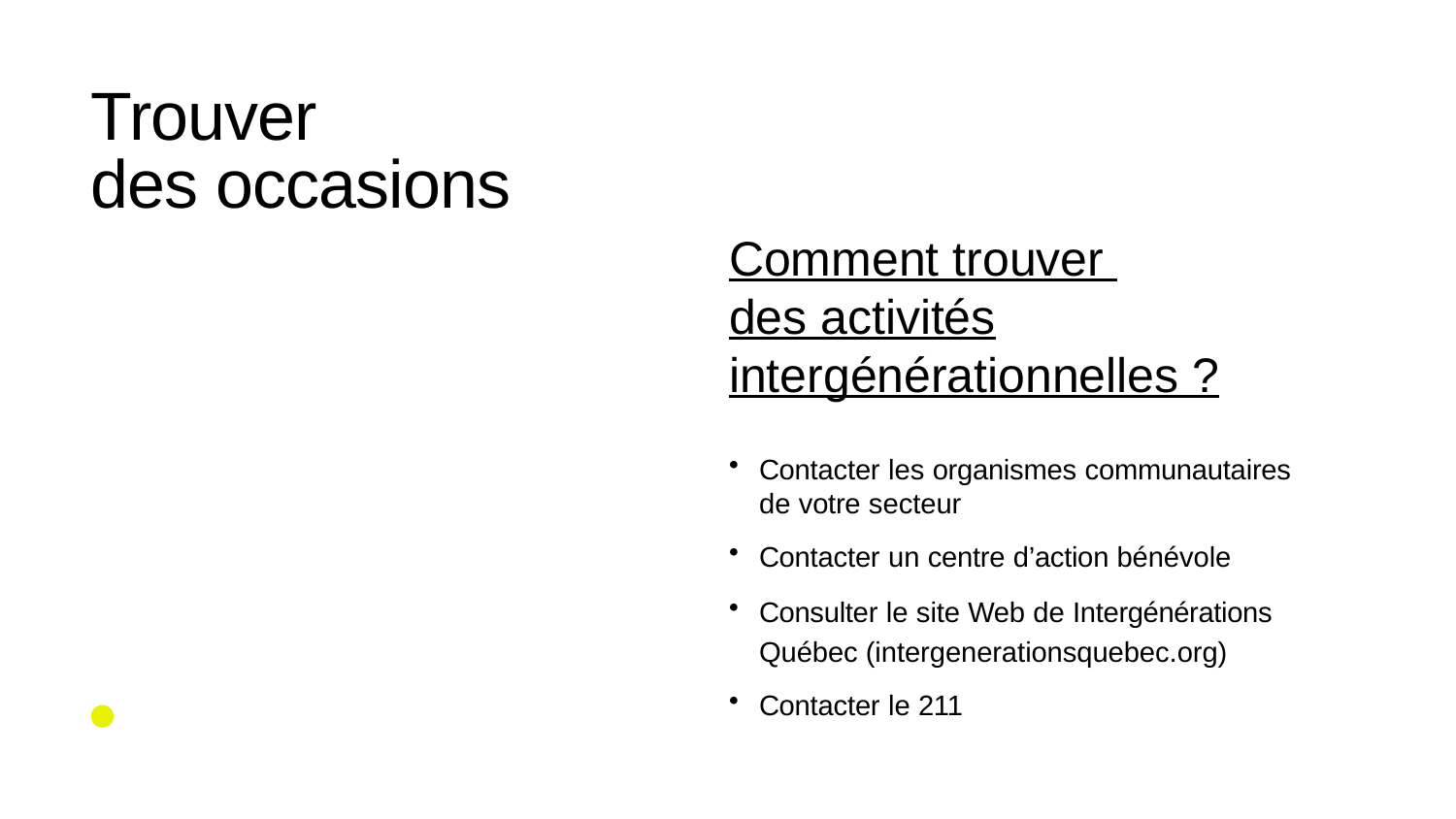

Trouver
des occasions
Comment trouver
des activités intergénérationnelles ?

Contacter les organismes communautaires
de votre secteur
Contacter un centre d’action bénévole
Consulter le site Web de Intergénérations Québec (intergenerationsquebec.org)
Contacter le 211